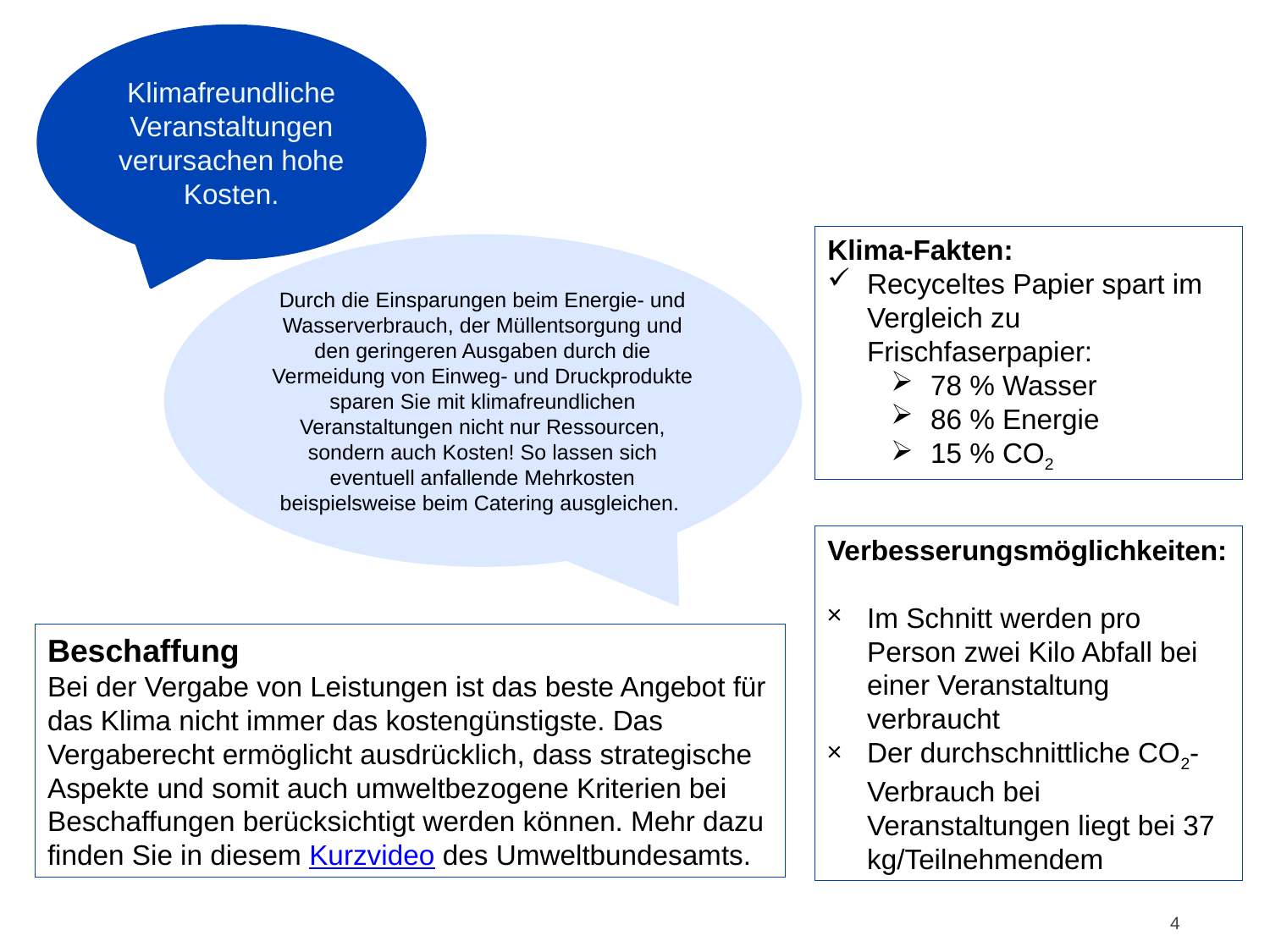

Klimafreundliche Veranstaltungen verursachen hohe Kosten.
# Argumente 4
Klima-Fakten:
Recyceltes Papier spart im Vergleich zu Frischfaserpapier:
78 % Wasser
86 % Energie
15 % CO2
Durch die Einsparungen beim Energie- und Wasserverbrauch, der Müllentsorgung und den geringeren Ausgaben durch die Vermeidung von Einweg- und Druckprodukte sparen Sie mit klimafreundlichen Veranstaltungen nicht nur Ressourcen, sondern auch Kosten! So lassen sich eventuell anfallende Mehrkosten beispielsweise beim Catering ausgleichen.
Verbesserungsmöglichkeiten:

Im Schnitt werden pro Person zwei Kilo Abfall bei einer Veranstaltung verbraucht
Der durchschnittliche CO2-Verbrauch bei Veranstaltungen liegt bei 37 kg/Teilnehmendem
Beschaffung
Bei der Vergabe von Leistungen ist das beste Angebot für das Klima nicht immer das kostengünstigste. Das Vergaberecht ermöglicht ausdrücklich, dass strategische Aspekte und somit auch umweltbezogene Kriterien bei Beschaffungen berücksichtigt werden können. Mehr dazu finden Sie in diesem Kurzvideo des Umweltbundesamts.